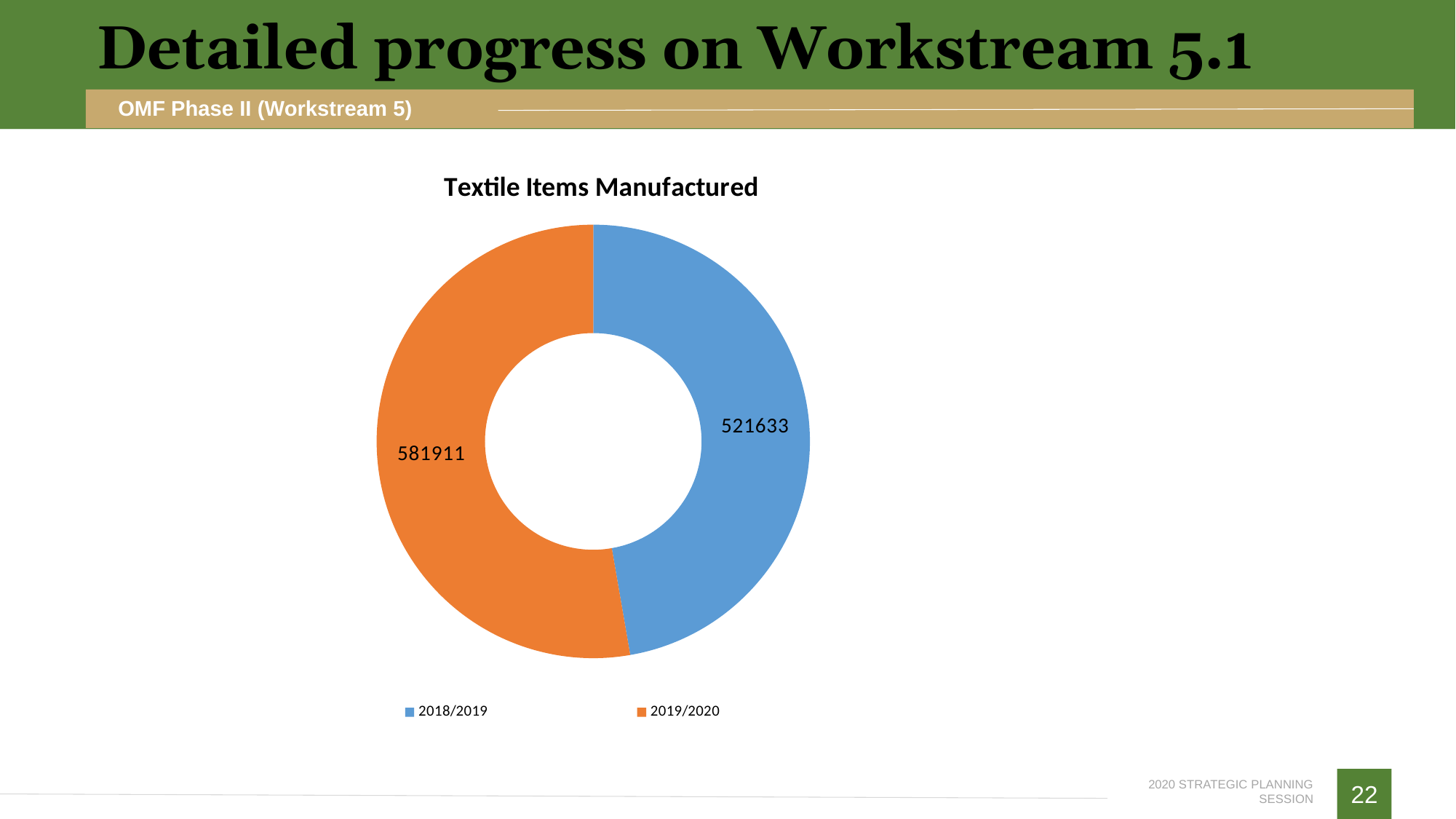

Detailed progress on Workstream 5.1

OMF Phase II (Workstream 5)

### Chart: Textile Items Manufactured

| Category | Textile items produced |
|---|---|
| 2018/2019 | 521633.0 |
| 2019/2020 | 581911.0 |